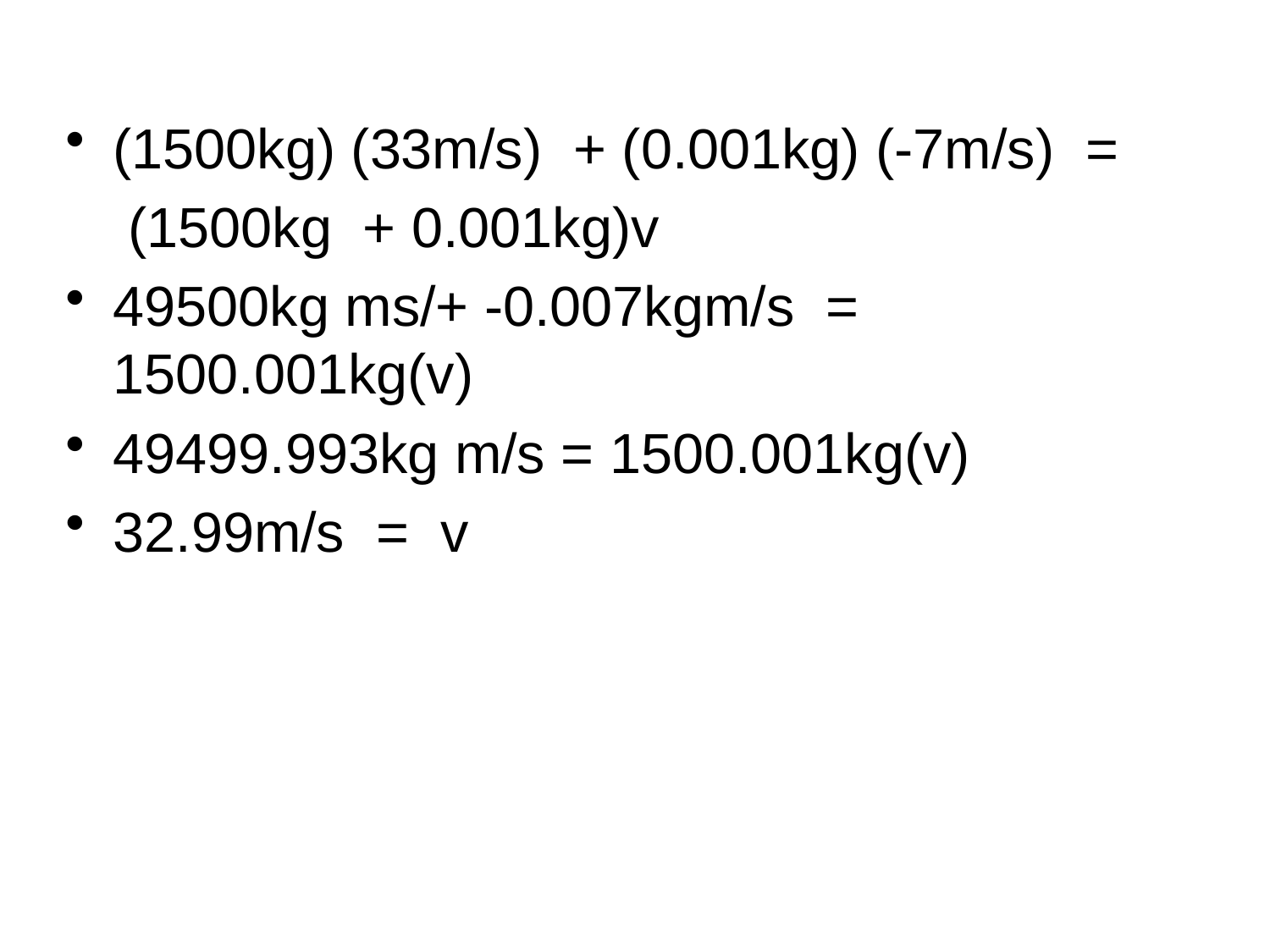

(1500kg) (33m/s)  + (0.001kg) (-7m/s)  =
    (1500kg  + 0.001kg)v
49500kg ms/+ -0.007kgm/s  = 1500.001kg(v)
49499.993kg m/s = 1500.001kg(v)
32.99m/s  =  v